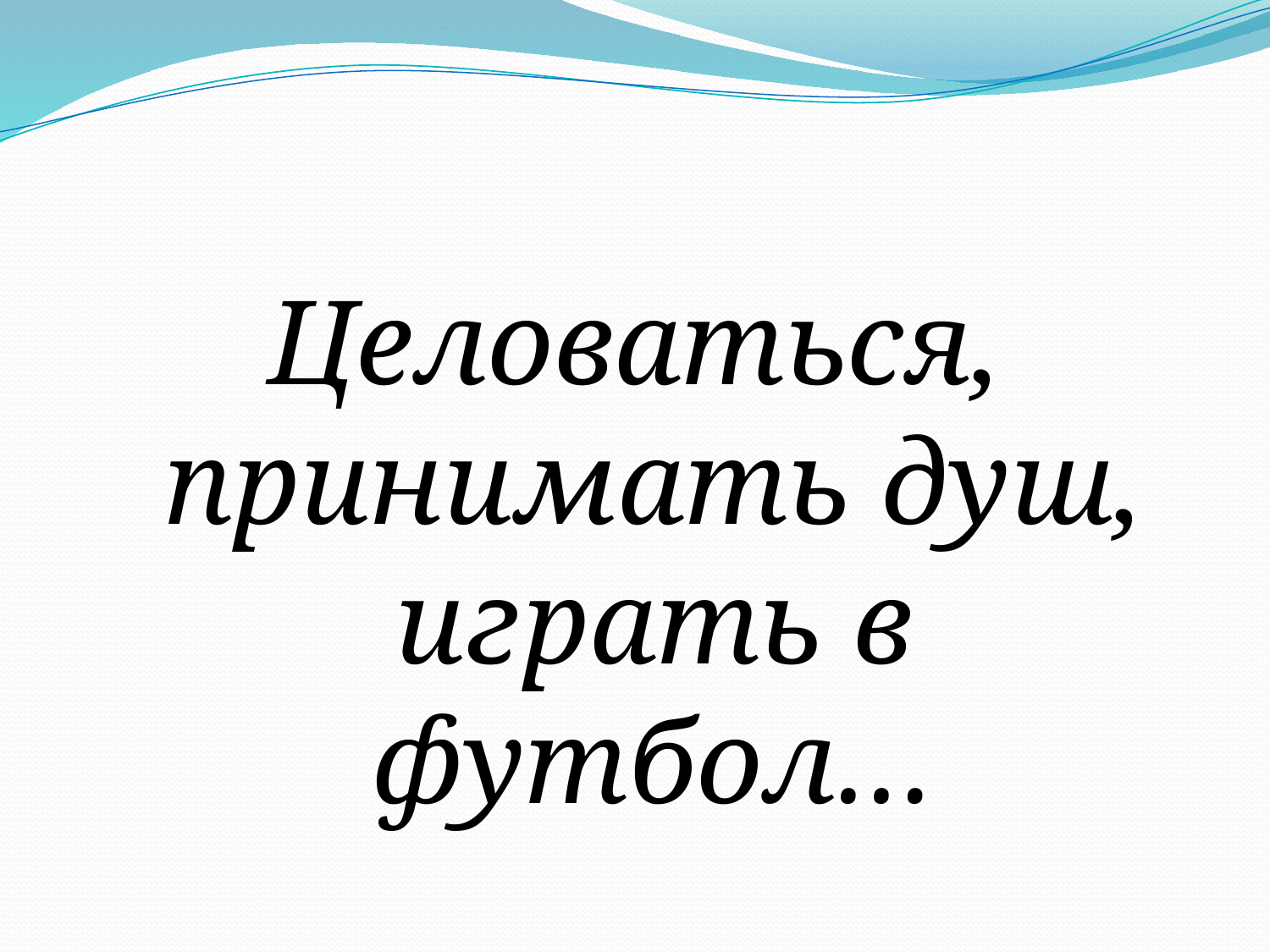

#

Целоваться, принимать душ, играть в футбол…